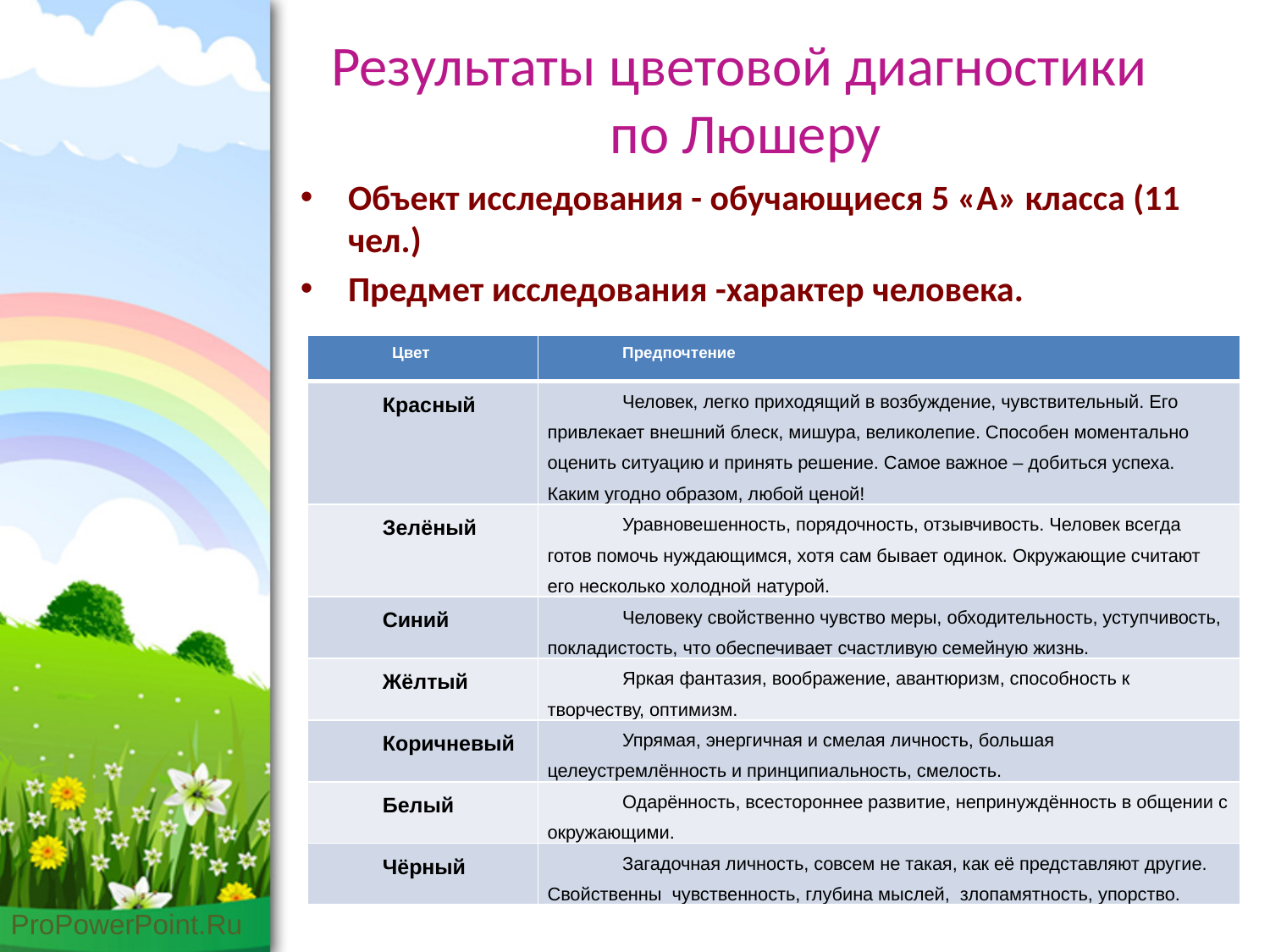

# Результаты цветовой диагностики по Люшеру
Объект исследования - обучающиеся 5 «А» класса (11 чел.)
Предмет исследования -характер человека.

| Цвет | Предпочтение |
| --- | --- |
| Красный | Человек, легко приходящий в возбуждение, чувствительный. Его привлекает внешний блеск, мишура, великолепие. Способен моментально оценить ситуацию и принять решение. Самое важное – добиться успеха. Каким угодно образом, любой ценой! |
| Зелёный | Уравновешенность, порядочность, отзывчивость. Человек всегда готов помочь нуждающимся, хотя сам бывает одинок. Окружающие считают его несколько холодной натурой. |
| Синий | Человеку свойственно чувство меры, обходительность, уступчивость, покладистость, что обеспечивает счастливую семейную жизнь. |
| Жёлтый | Яркая фантазия, воображение, авантюризм, способность к творчеству, оптимизм. |
| Коричневый | Упрямая, энергичная и смелая личность, большая целеустремлённость и принципиальность, смелость. |
| Белый | Одарённость, всестороннее развитие, непринуждённость в общении с окружающими. |
| Чёрный | Загадочная личность, совсем не такая, как её представляют другие. Свойственны чувственность, глубина мыслей, злопамятность, упорство. |